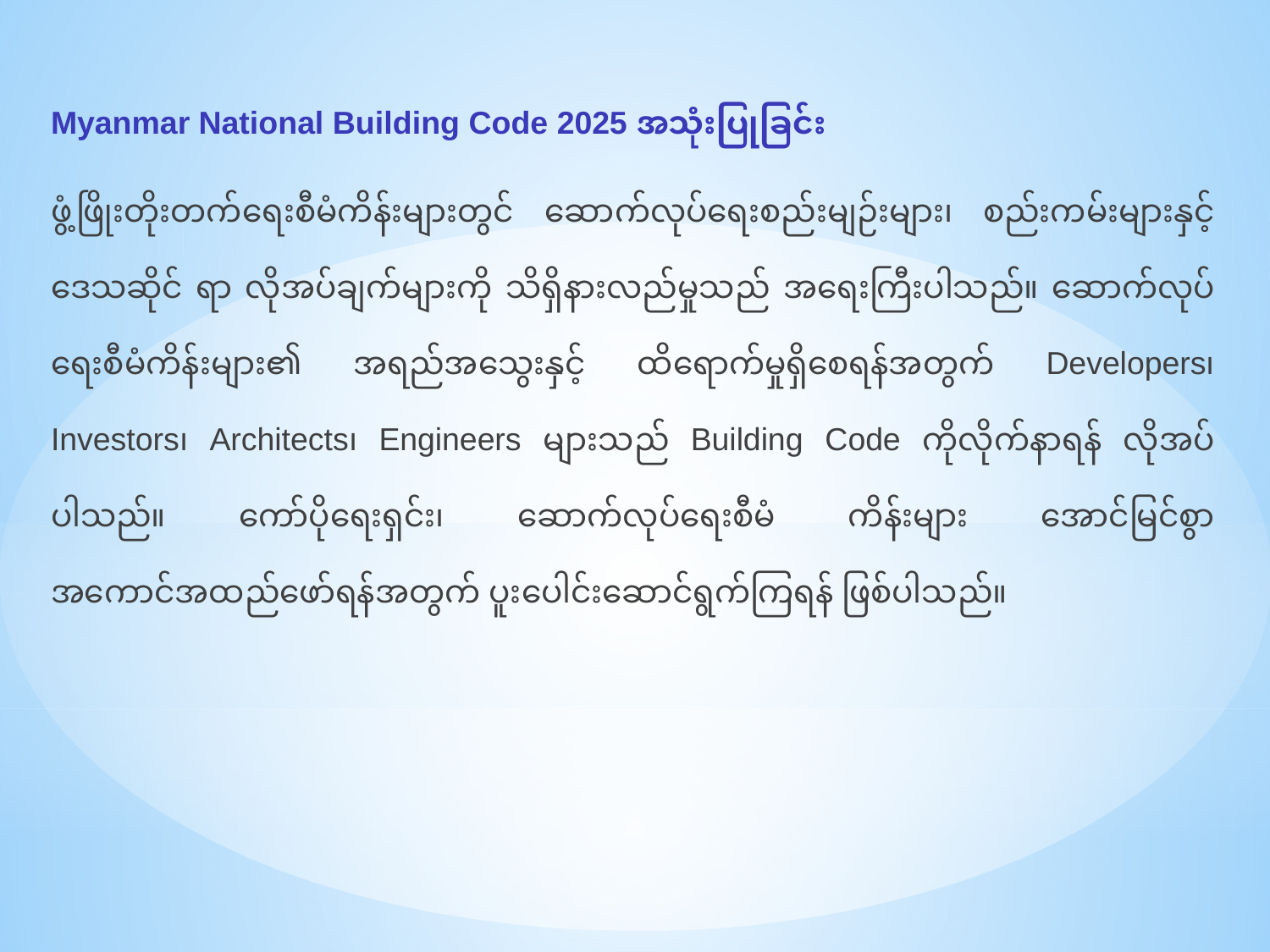

Myanmar National Building Code 2025 အသုံးပြုခြင်း
ဖွံ့ဖြိုးတိုးတက်ရေးစီမံကိန်းများတွင် ဆောက်လုပ်ရေးစည်းမျဉ်းများ၊ စည်းကမ်းများနှင့်ဒေသဆိုင် ရာ လိုအပ်ချက်များကို သိရှိနားလည်မှုသည် အရေးကြီးပါသည်။ ဆောက်လုပ်ရေးစီမံကိန်းများ၏ အရည်အသွေးနှင့် ထိရောက်မှုရှိစေရန်အတွက် Developers၊ Investors၊ Architects၊ Engineers များသည် Building Code ကိုလိုက်နာရန် လိုအပ်ပါသည်။ ကော်ပိုရေးရှင်း၊ ဆောက်လုပ်ရေးစီမံ ကိန်းများ အောင်မြင်စွာအကောင်အထည်ဖော်ရန်အတွက် ပူးပေါင်းဆောင်ရွက်ကြရန် ဖြစ်ပါသည်။